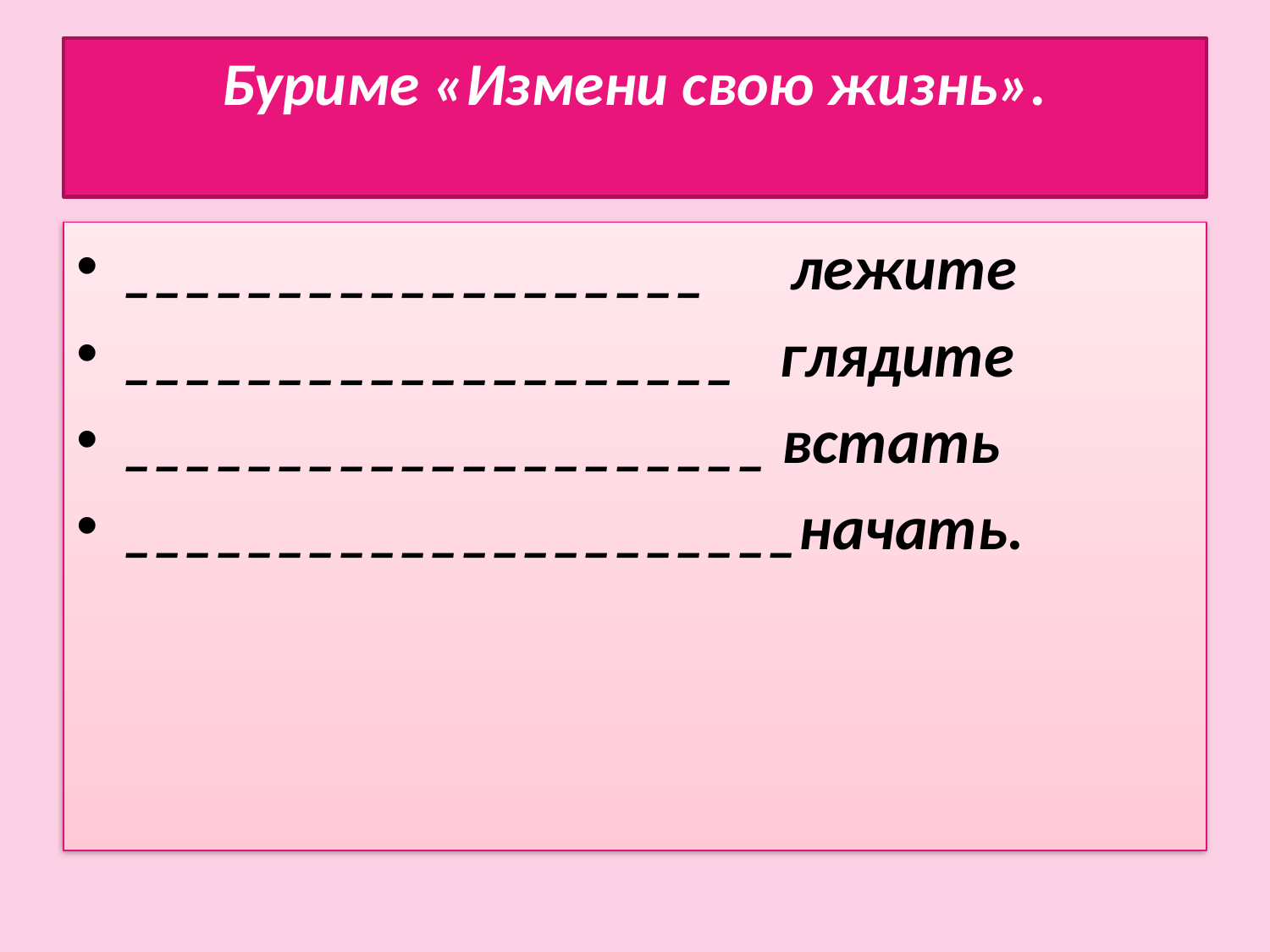

# Буриме «Измени свою жизнь».
___________________      лежите
____________________   глядите
_____________________ встать
______________________начать.